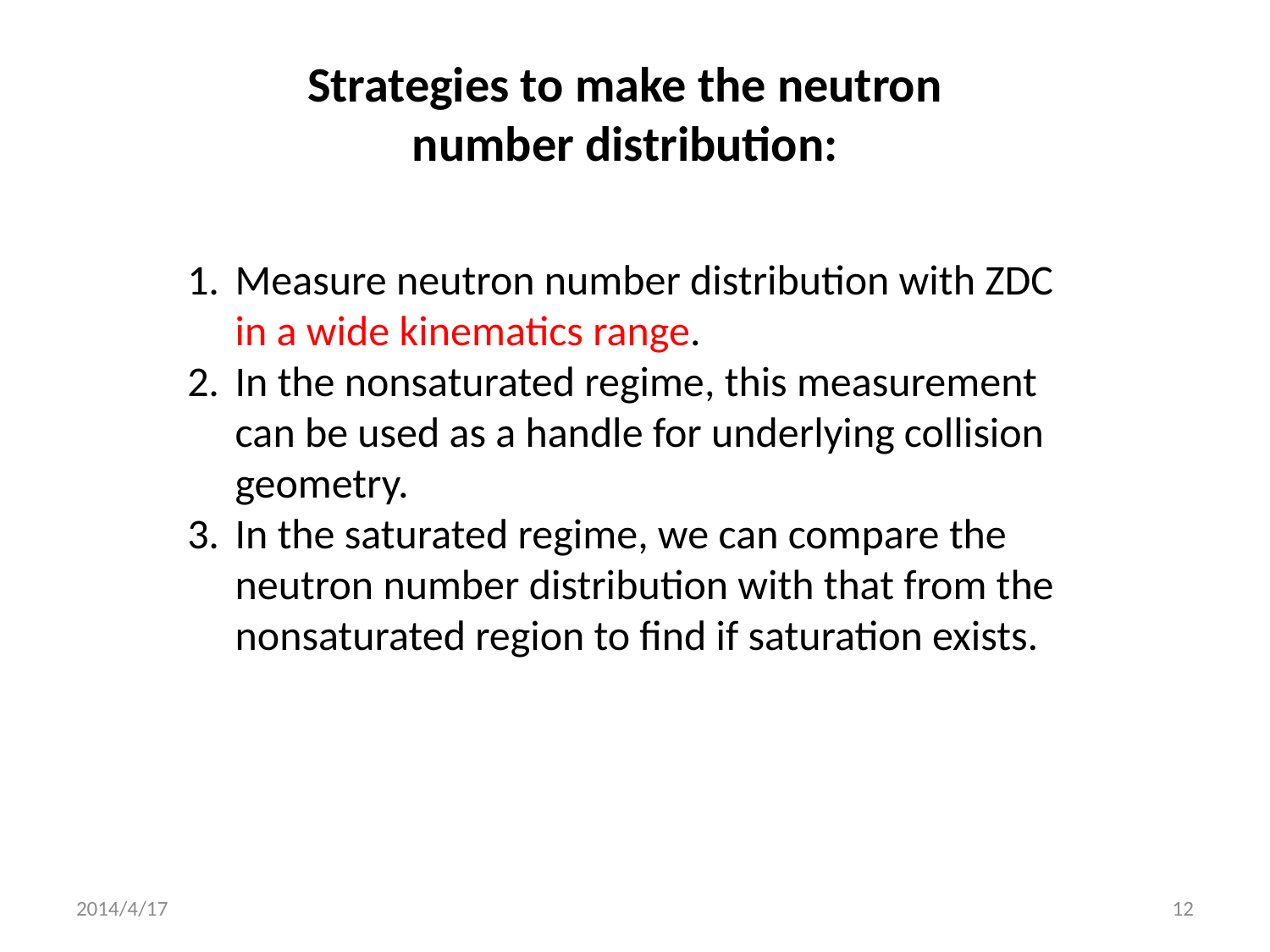

Strategies to make the neutron number distribution:

Measure neutron number distribution with ZDC in a wide kinematics range.
In the nonsaturated regime, this measurement can be used as a handle for underlying collision geometry.
In the saturated regime, we can compare the neutron number distribution with that from the nonsaturated region to find if saturation exists.
2014/4/17
12